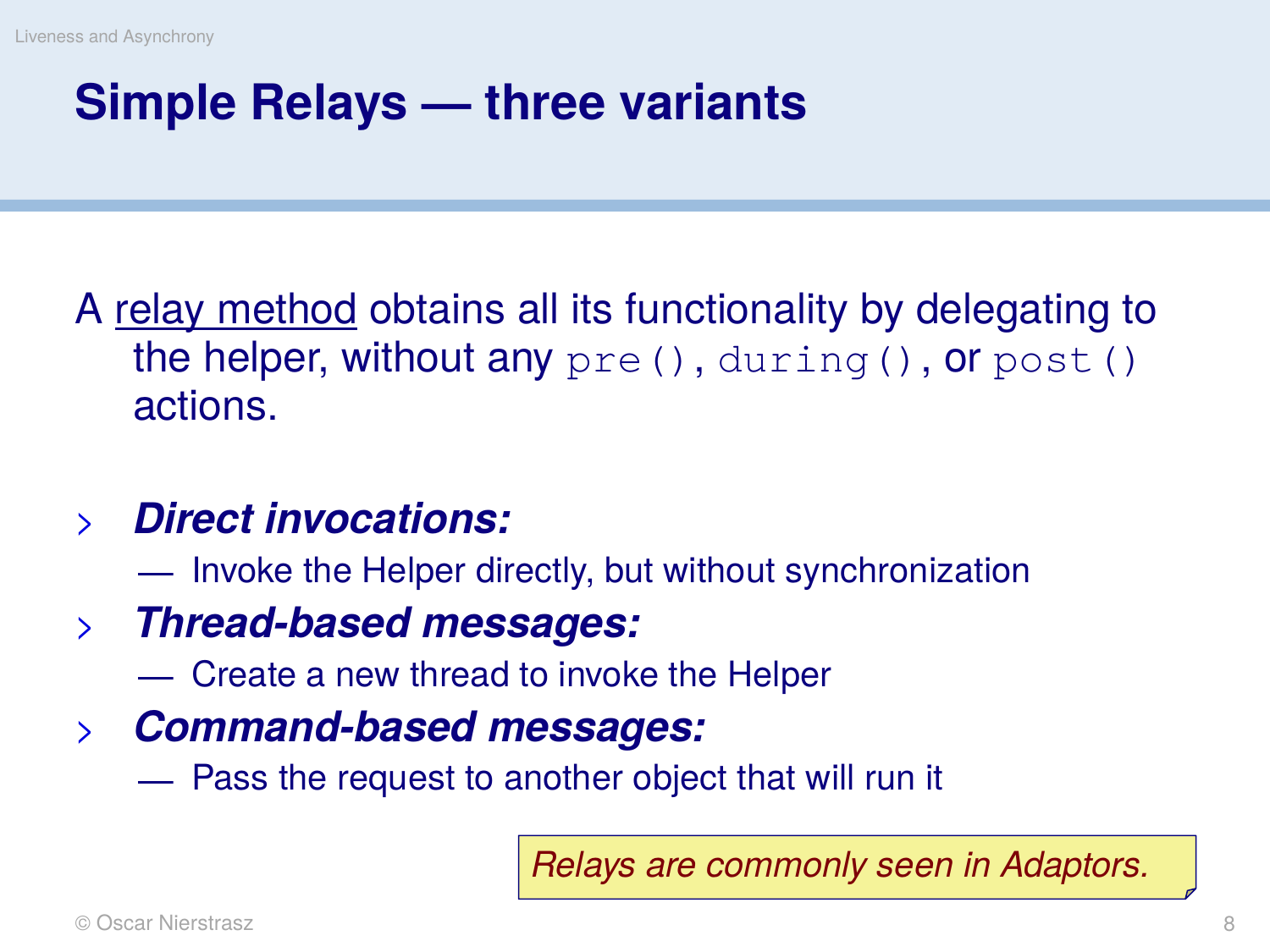

Liveness and Asynchrony
# Simple Relays — three variants
A relay method obtains all its functionality by delegating to the helper, without any pre(), during(), or post() actions.

Direct invocations:
Invoke the Helper directly, but without synchronization
Thread-based messages:
Create a new thread to invoke the Helper
Command-based messages:
Pass the request to another object that will run it
Relays are commonly seen in Adaptors.
© Oscar Nierstrasz
8